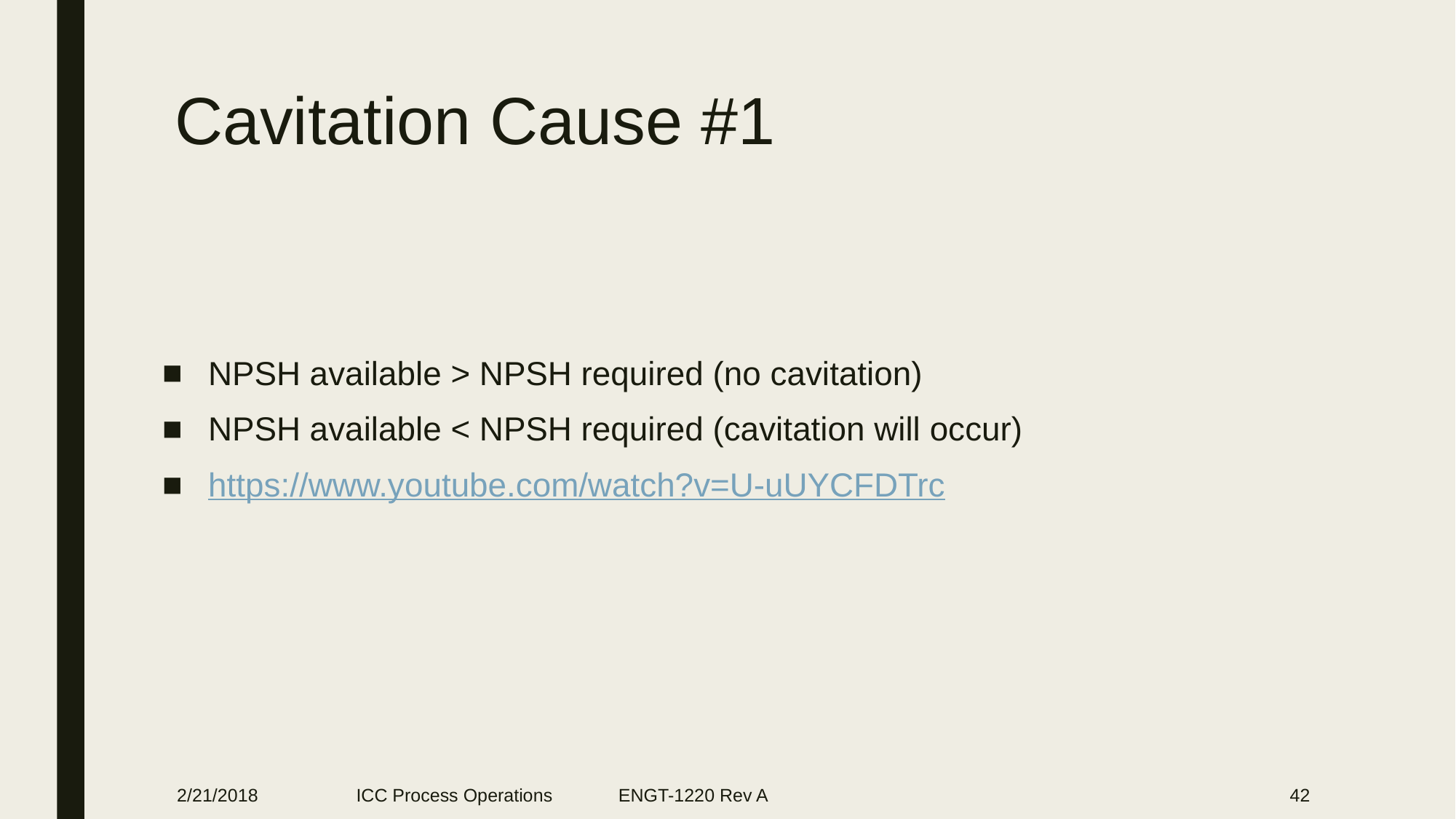

# Cavitation Cause #1

NPSH available > NPSH required (no cavitation)
NPSH available < NPSH required (cavitation will occur)
https://www.youtube.com/watch?v=U-uUYCFDTrc

2/21/2018
ICC Process Operations             ENGT-1220 Rev A
42